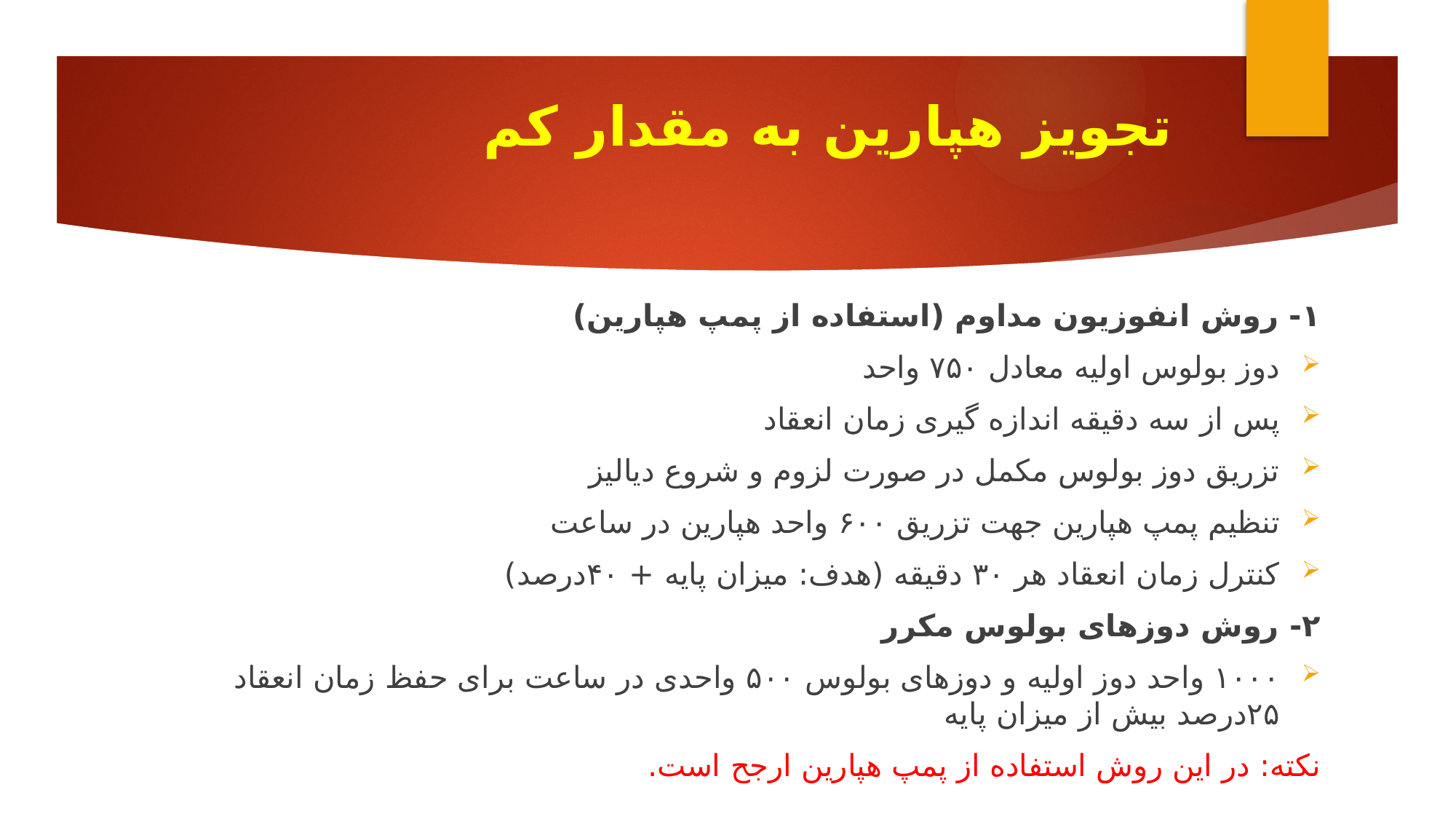

# تجویز هپارین به مقدار کم
۱- روش انفوزیون مداوم (استفاده از پمپ هپارین)
دوز بولوس اولیه معادل ۷۵۰ واحد
پس از سه دقیقه اندازه گیری زمان انعقاد
تزریق دوز بولوس مکمل در صورت لزوم و شروع دیالیز
تنظیم پمپ هپارین جهت تزریق ۶۰۰ واحد هپارین در ساعت
کنترل زمان انعقاد هر ۳۰ دقیقه (هدف: میزان پایه + ۴۰درصد)
۲- روش دوزهای بولوس مکرر
۱۰۰۰ واحد دوز اولیه و دوزهای بولوس ۵۰۰ واحدی در ساعت برای حفظ زمان انعقاد ۲۵درصد بیش از میزان پایه
نکته: در این روش استفاده از پمپ هپارین ارجح است.